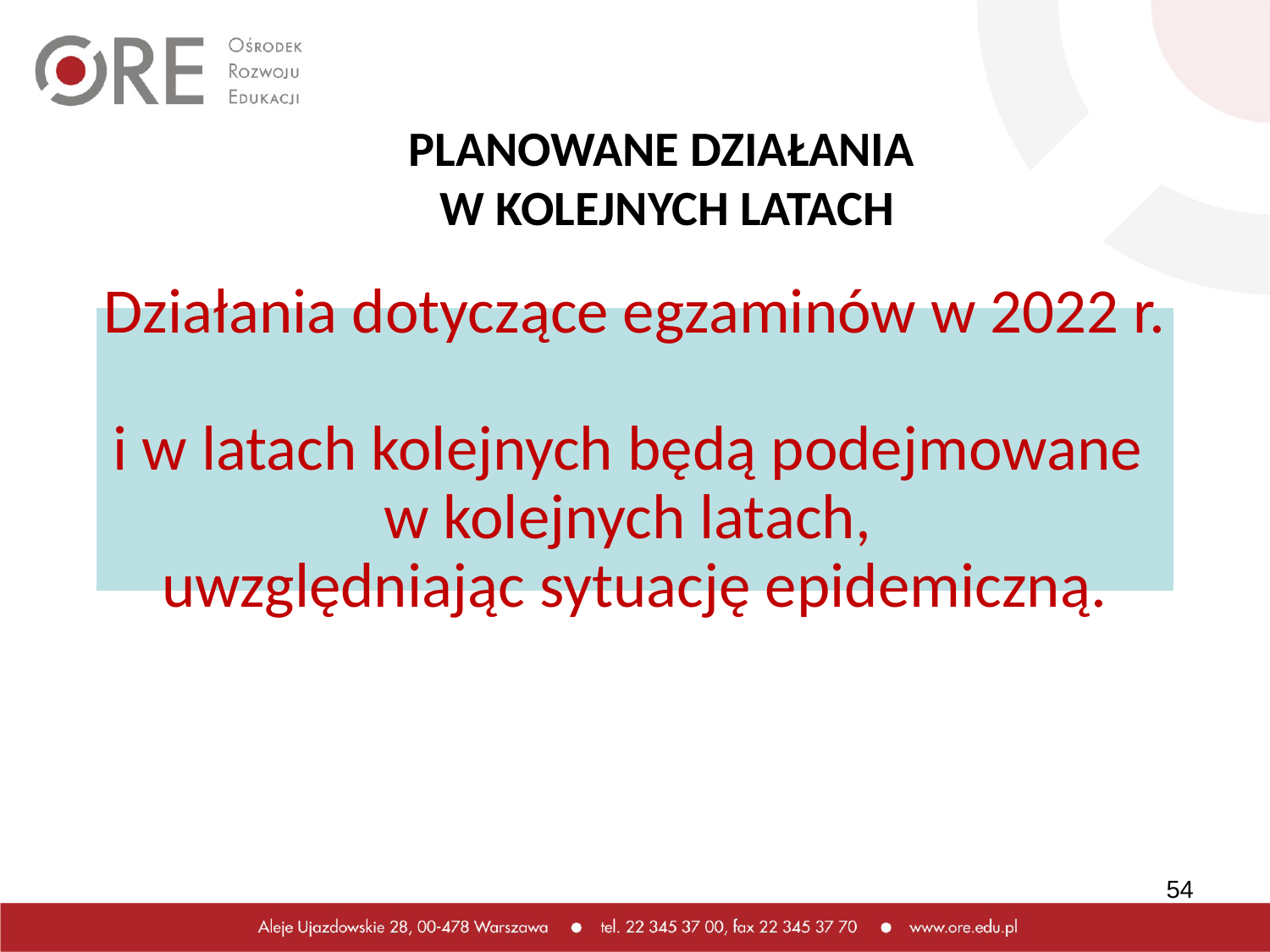

PLANOWANE DZIAŁANIA
W KOLEJNYCH LATACH
Działania dotyczące egzaminów w 2022 r.
i w latach kolejnych będą podejmowane
w kolejnych latach,
uwzględniając sytuację epidemiczną.
54